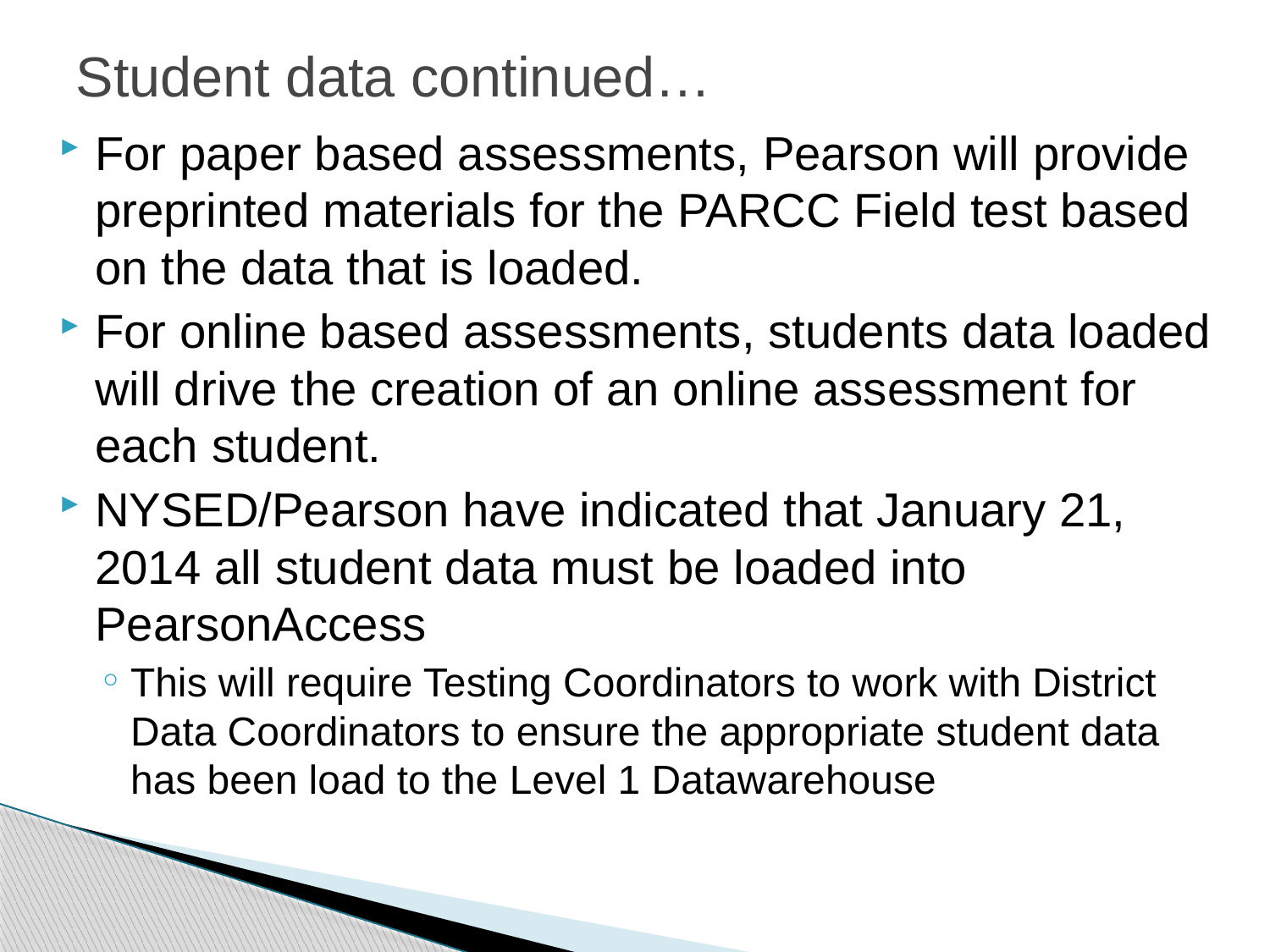

# Student data continued…
For paper based assessments, Pearson will provide preprinted materials for the PARCC Field test based on the data that is loaded.
For online based assessments, students data loaded will drive the creation of an online assessment for each student.
NYSED/Pearson have indicated that January 21, 2014 all student data must be loaded into PearsonAccess
This will require Testing Coordinators to work with District Data Coordinators to ensure the appropriate student data has been load to the Level 1 Datawarehouse